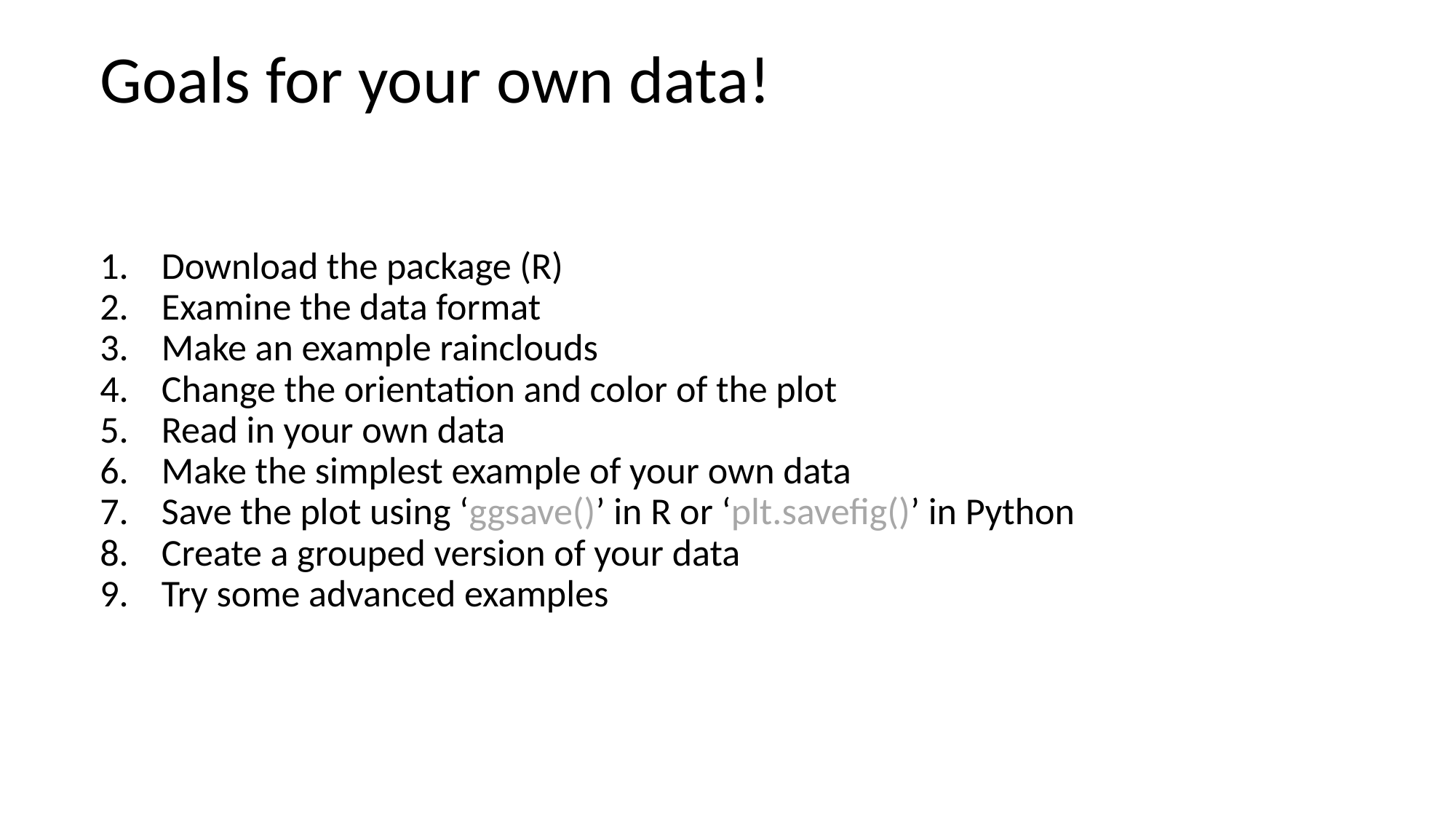

Goals for your own data!

Download the package (R)
Examine the data format
Make an example rainclouds
Change the orientation and color of the plot
Read in your own data
Make the simplest example of your own data
Save the plot using ‘ggsave()’ in R or ‘plt.savefig()’ in Python
Create a grouped version of your data
Try some advanced examples